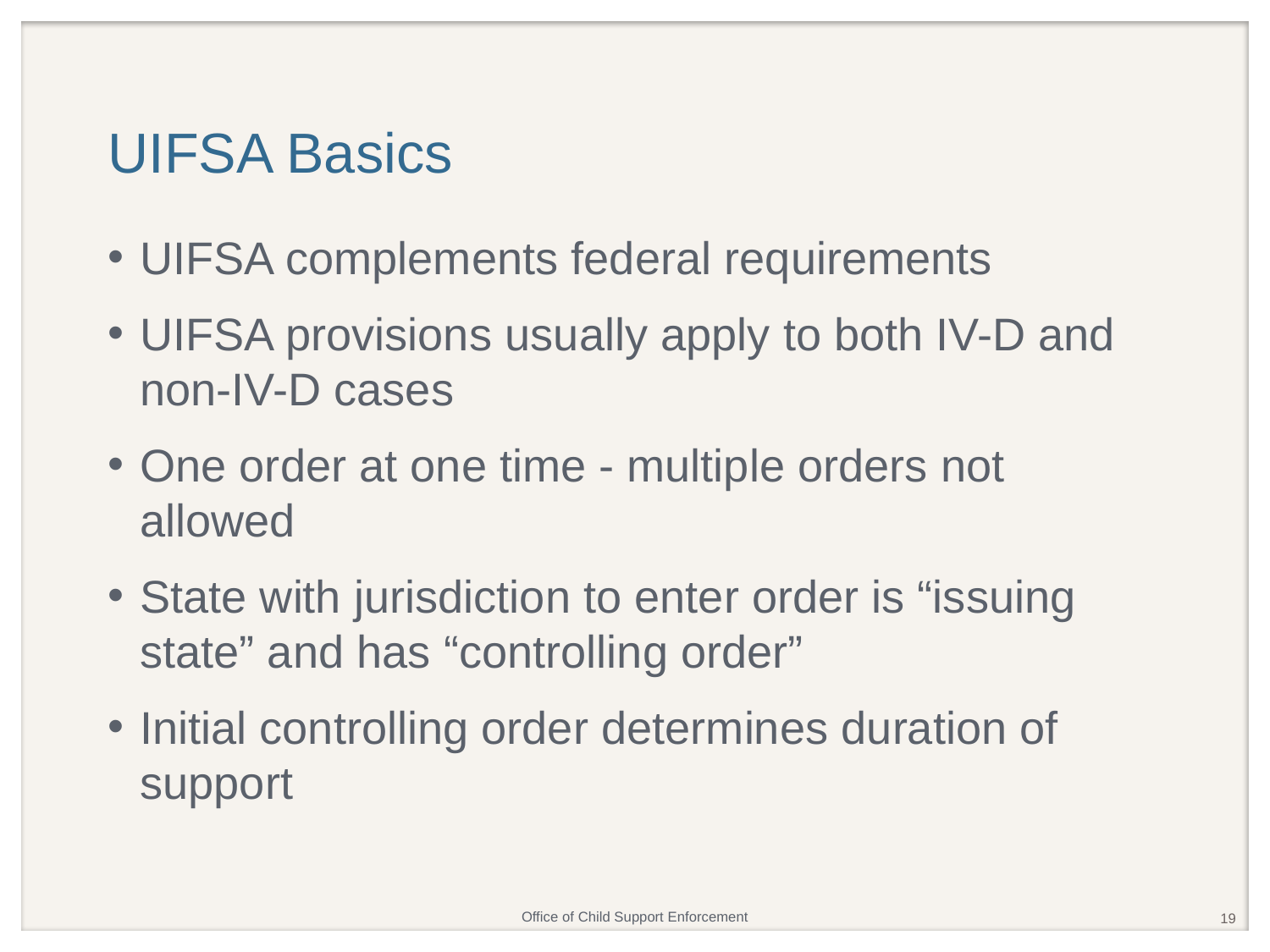

# UIFSA Basics
UIFSA complements federal requirements
UIFSA provisions usually apply to both IV-D and non-IV-D cases
One order at one time - multiple orders not allowed
State with jurisdiction to enter order is “issuing state” and has “controlling order”
Initial controlling order determines duration of support

19